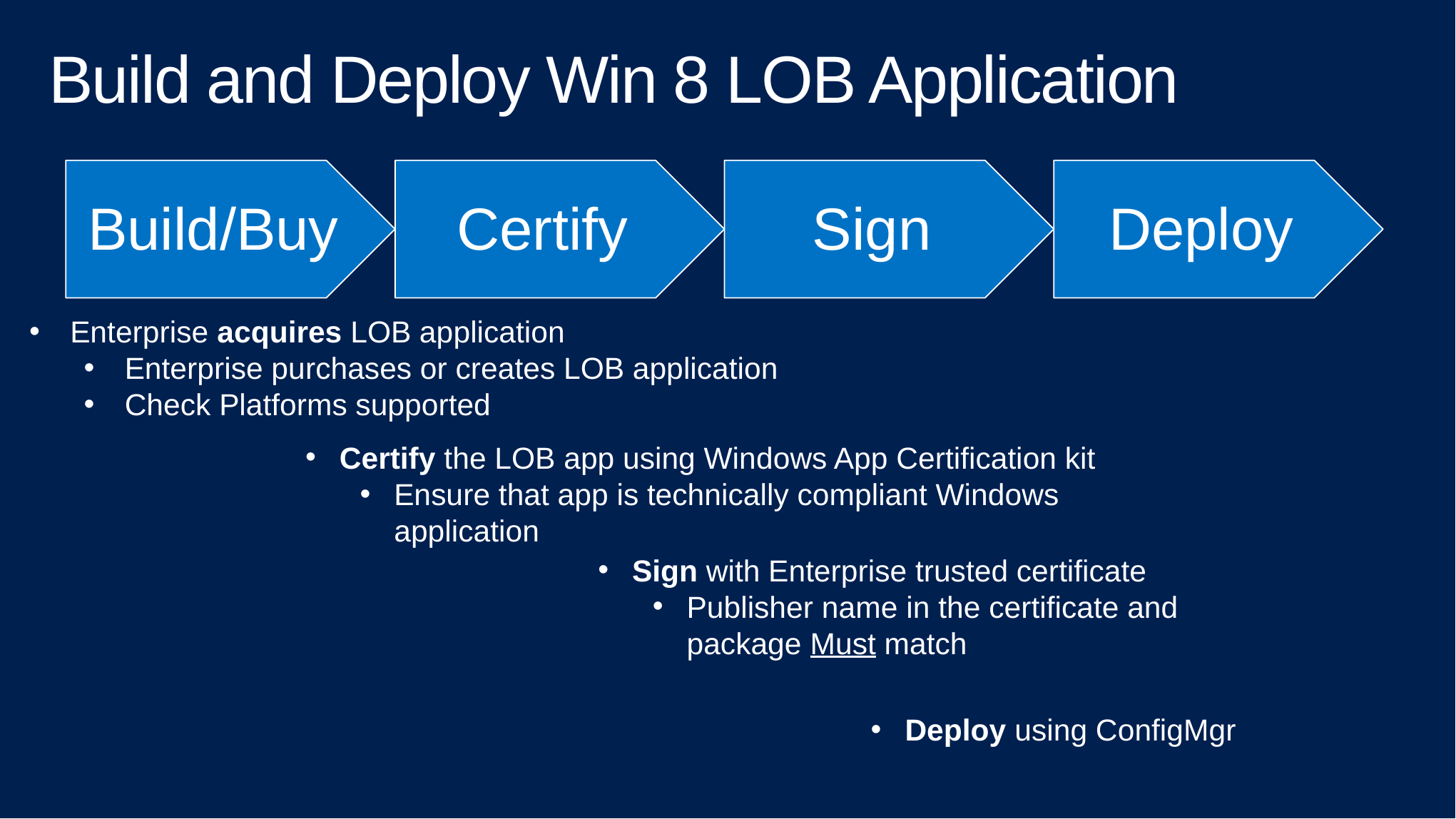

# Build and Deploy Win 8 LOB Application
Build/Buy
Certify
Sign
Deploy
Enterprise acquires LOB application
Enterprise purchases or creates LOB application
Check Platforms supported
Certify the LOB app using Windows App Certification kit
Ensure that app is technically compliant Windows application
Sign with Enterprise trusted certificate
Publisher name in the certificate and
package Must match
Deploy using ConfigMgr